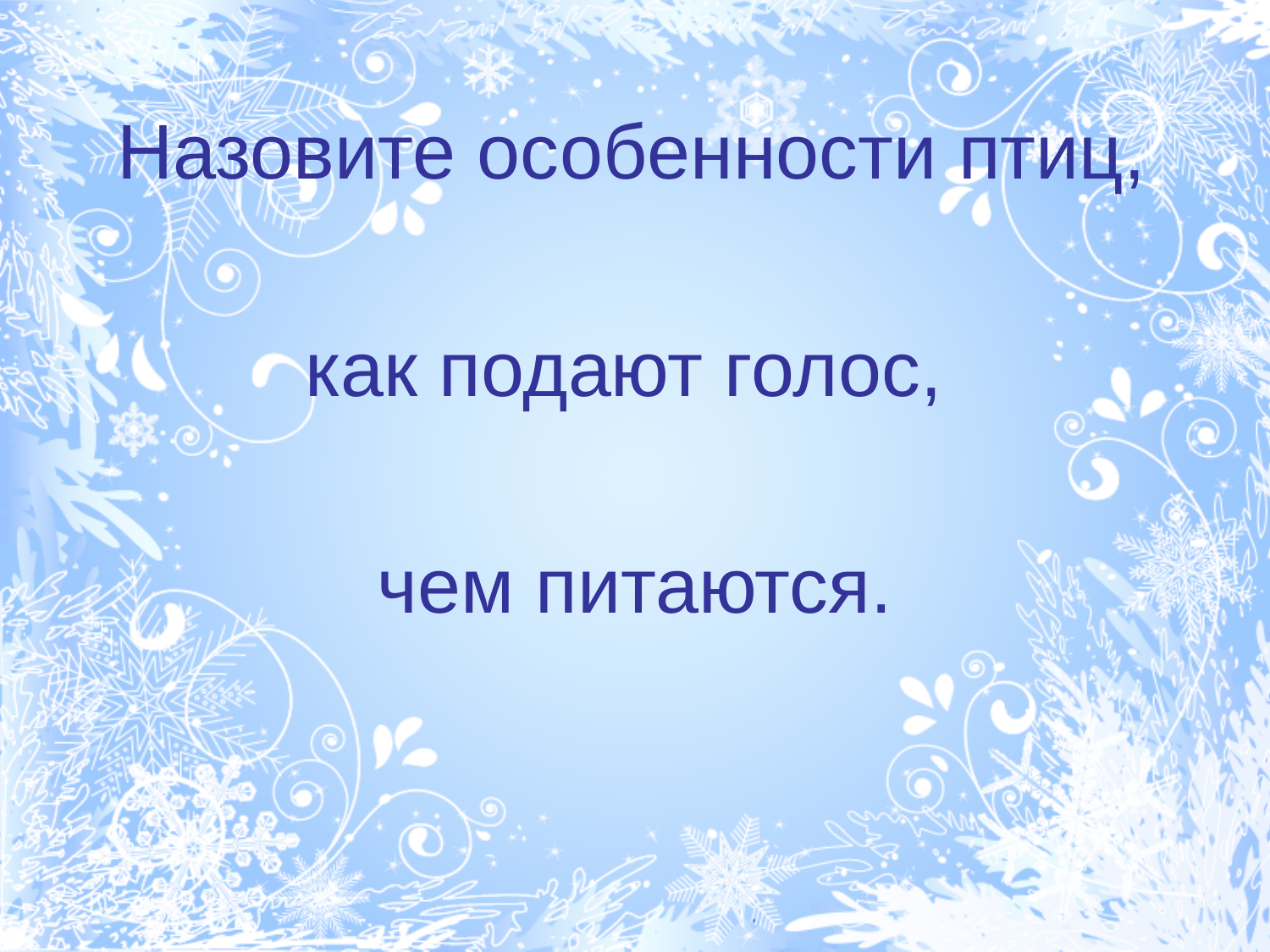

Назовите особенности птиц,

как подают голос,

чем питаются.